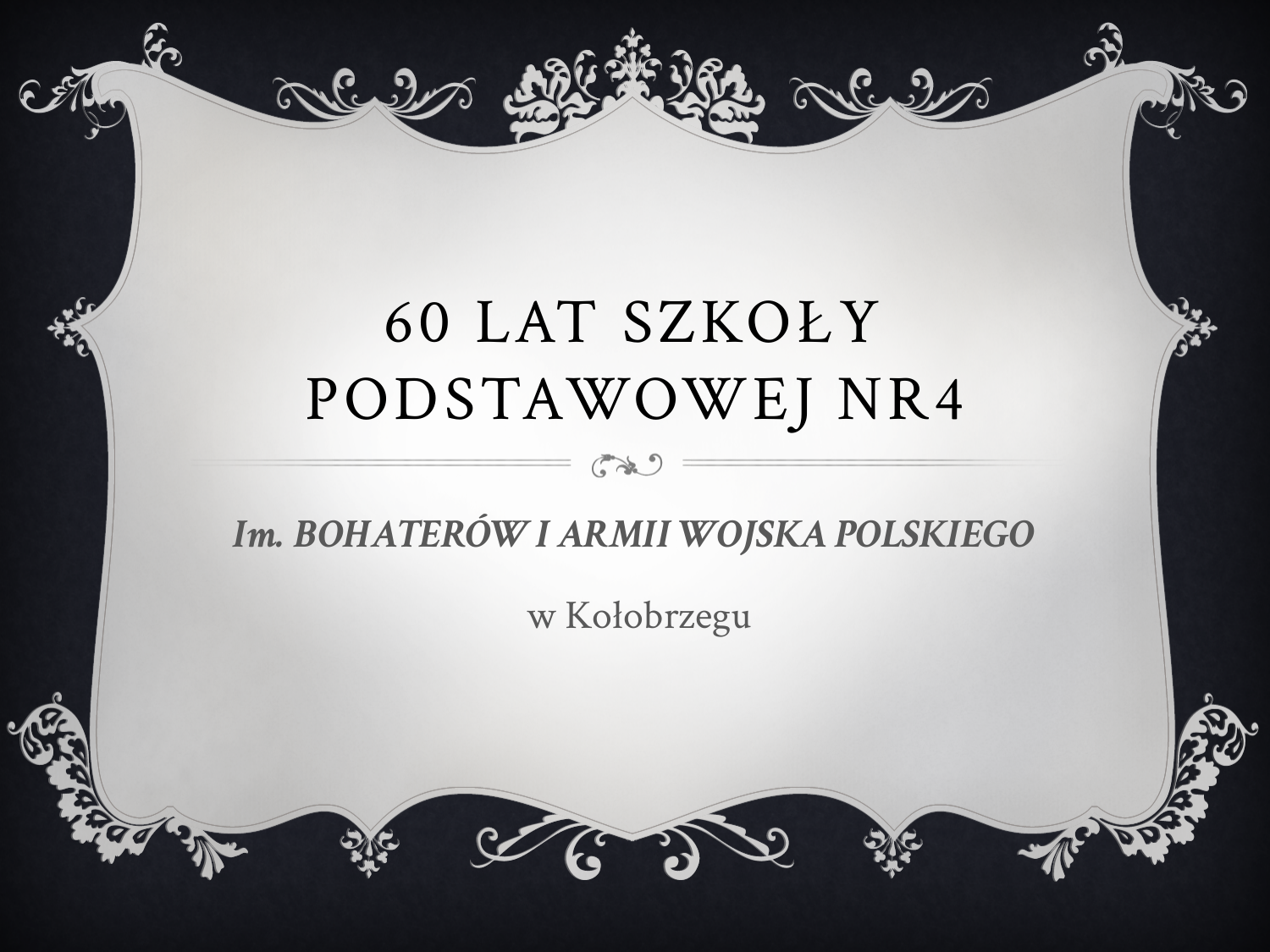

# 60 lat szkoły podstawowej nr4
Im. BOHATERÓW I ARMII WOJSKA POLSKIEGO
 w Kołobrzegu